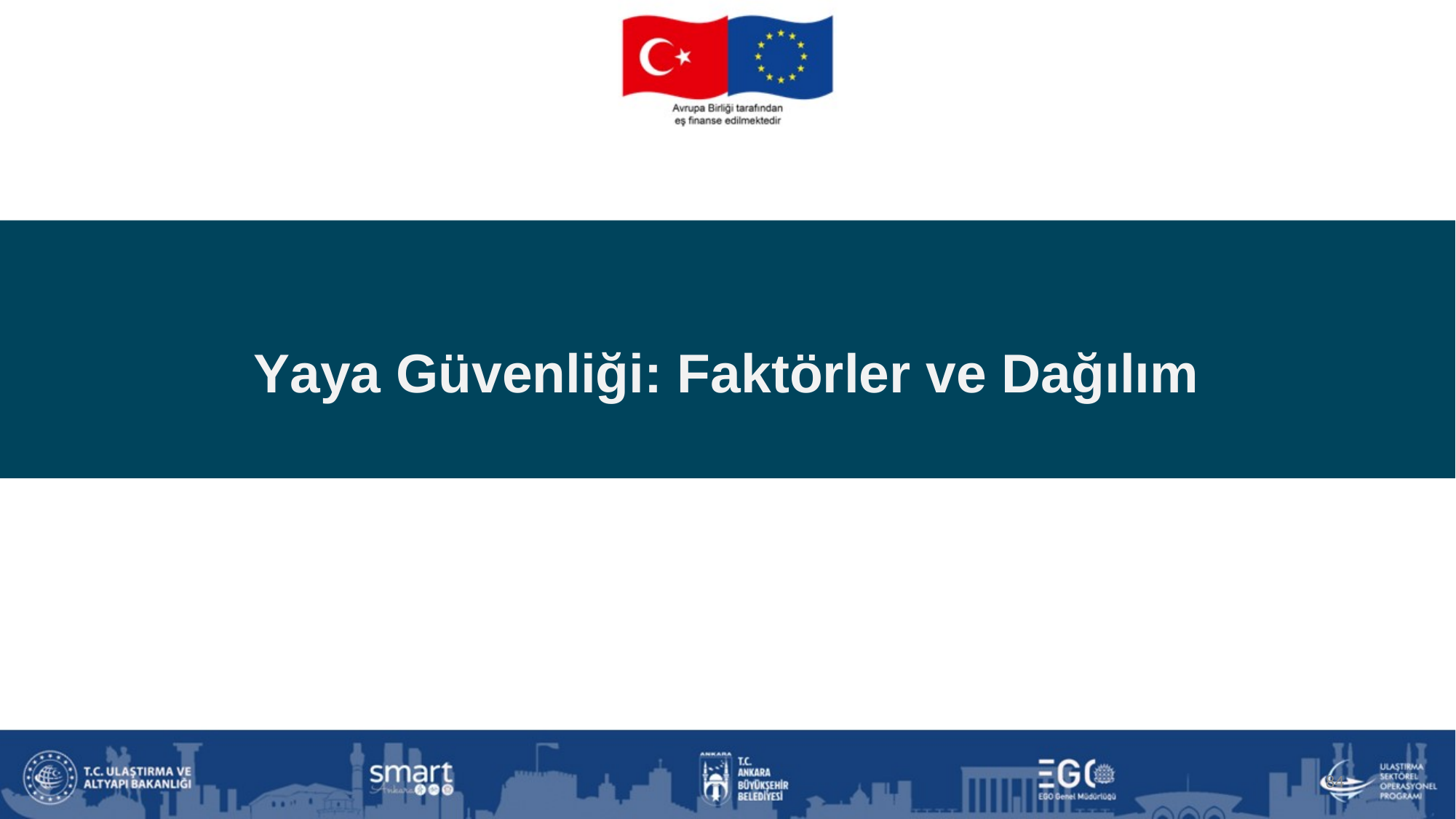

# Yaya Güvenliği: Faktörler ve Dağılım

84